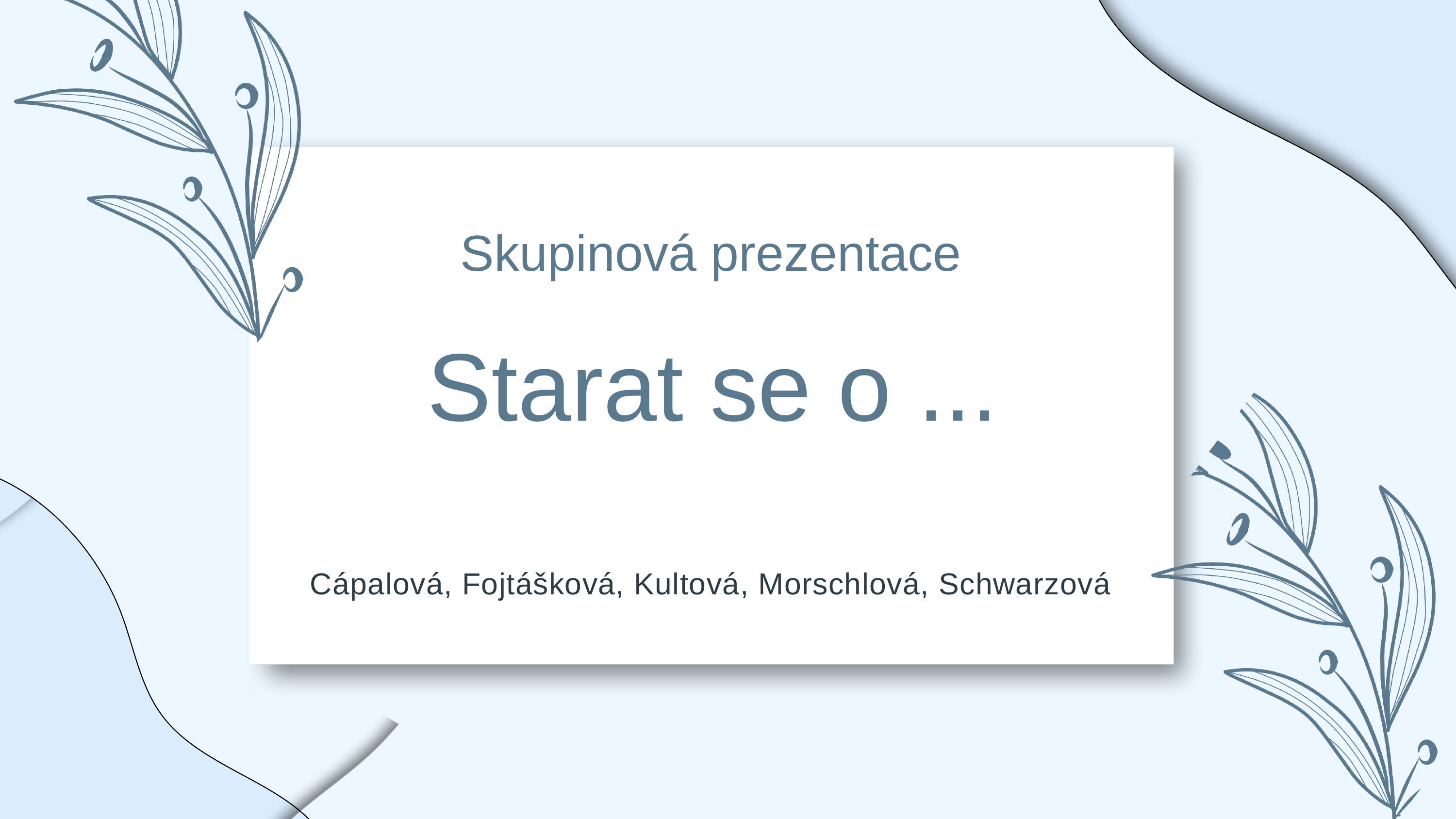

Skupinová prezentace
Starat se o ...

Cápalová, Fojtášková, Kultová, Morschlová, Schwarzová